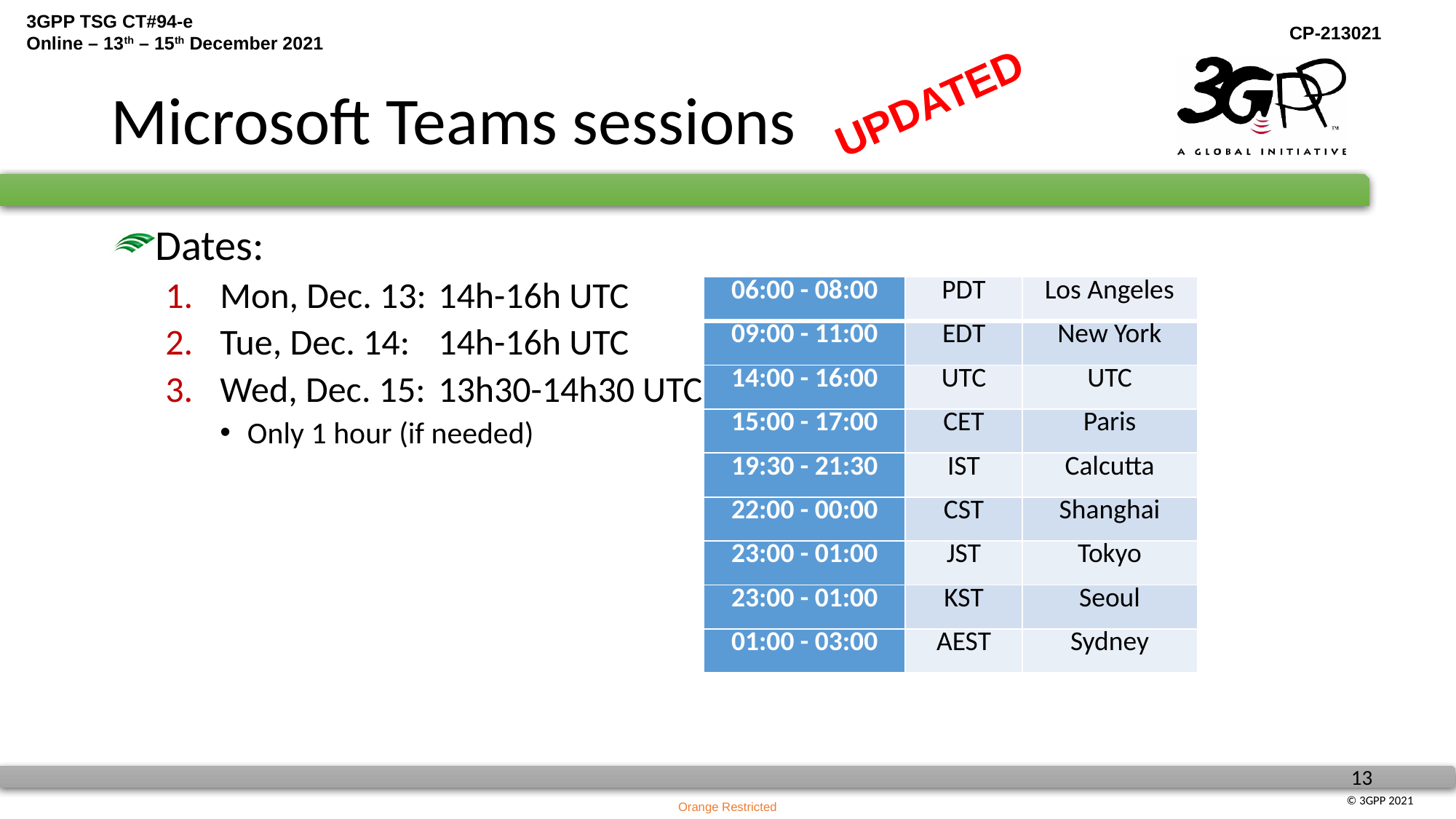

# Microsoft Teams sessions
UPDATED
Dates:
Mon, Dec. 13:	14h-16h UTC
Tue, Dec. 14:	14h-16h UTC
Wed, Dec. 15:	13h30-14h30 UTC
Only 1 hour (if needed)
| 06:00 - 08:00 | PDT | Los Angeles |
| --- | --- | --- |
| 09:00 - 11:00 | EDT | New York |
| 14:00 - 16:00 | UTC | UTC |
| 15:00 - 17:00 | CET | Paris |
| 19:30 - 21:30 | IST | Calcutta |
| 22:00 - 00:00 | CST | Shanghai |
| 23:00 - 01:00 | JST | Tokyo |
| 23:00 - 01:00 | KST | Seoul |
| 01:00 - 03:00 | AEST | Sydney |